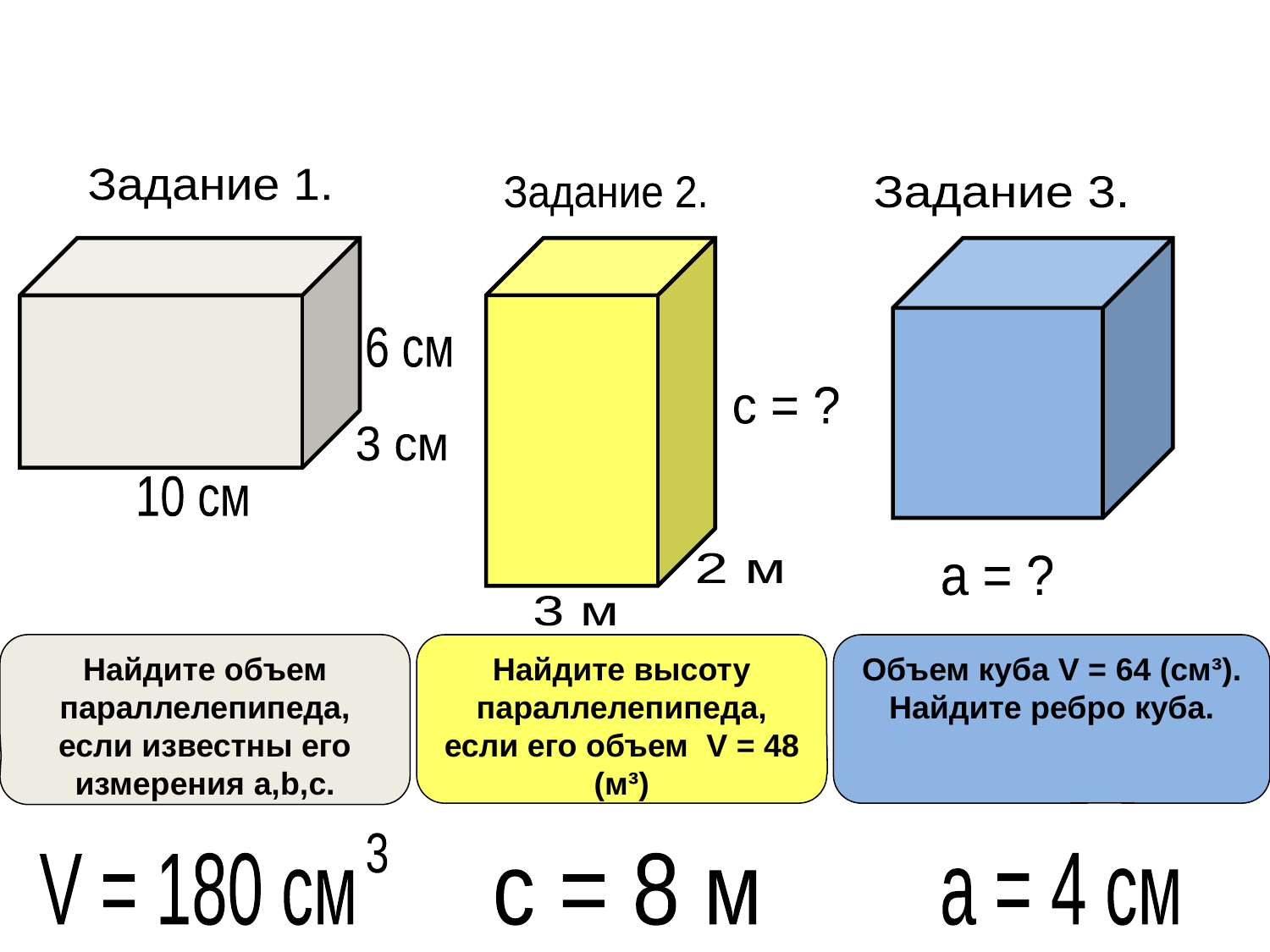

#
Задание 1.
Задание 2.
Задание 3.

6 см
с = ?
3 см
10 см
2 м
а = ?
3 м
Найдите объем параллелепипеда, если известны его измерения a,b,c.
Найдите высоту параллелепипеда, если его объем  V = 48 (м³)
Объем куба V = 64 (см³).
Найдите ребро куба.
3
V = 180 см
с = 8 м
а = 4 см